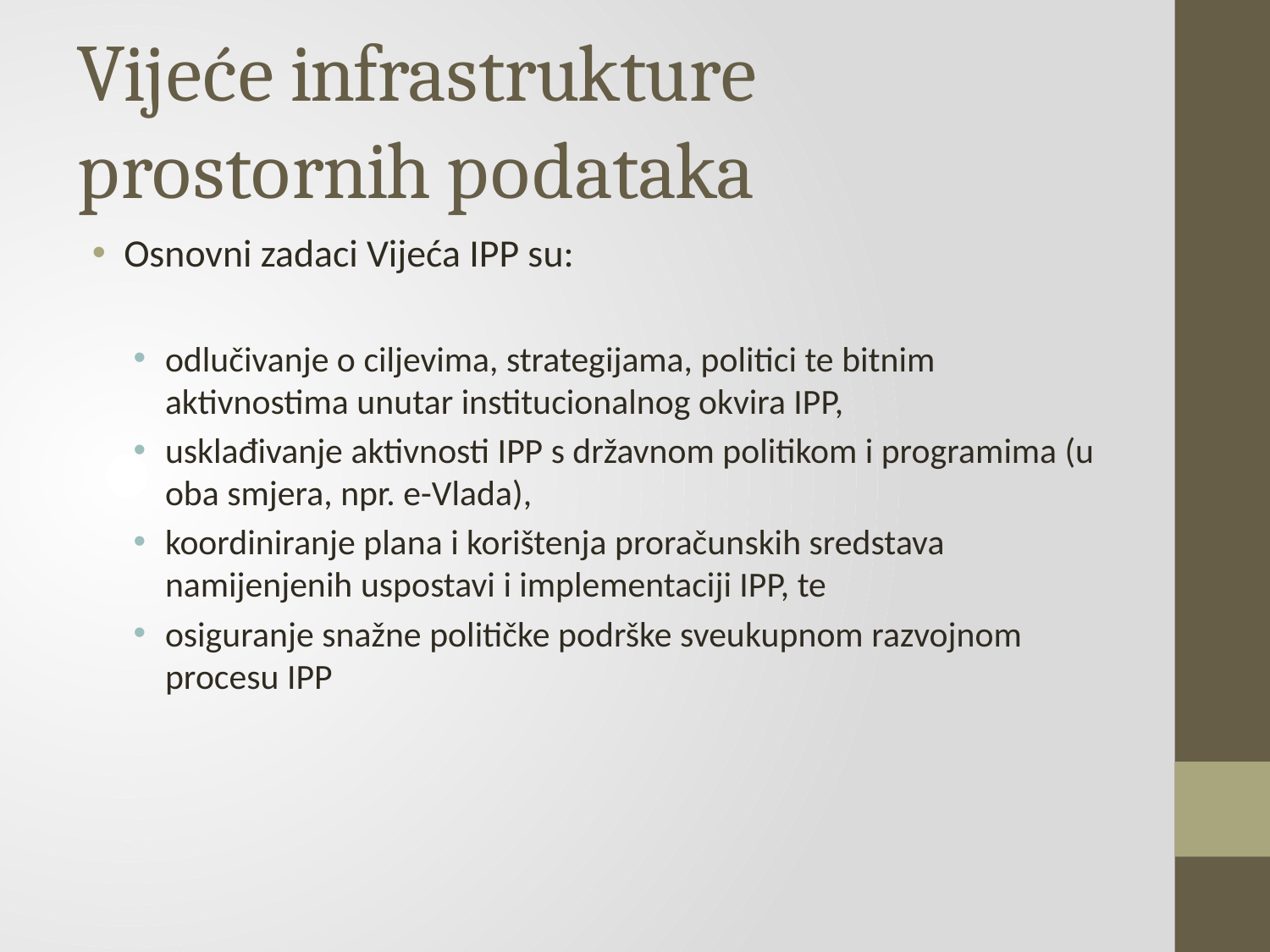

# Vijeće infrastrukture prostornih podataka
Osnovni zadaci Vijeća IPP su:

odlučivanje o ciljevima, strategijama, politici te bitnim aktivnostima unutar institucionalnog okvira IPP,
usklađivanje aktivnosti IPP s državnom politikom i programima (u oba smjera, npr. e-Vlada),
koordiniranje plana i korištenja proračunskih sredstava namijenjenih uspostavi i implementaciji IPP, te
osiguranje snažne političke podrške sveukupnom razvojnom procesu IPP